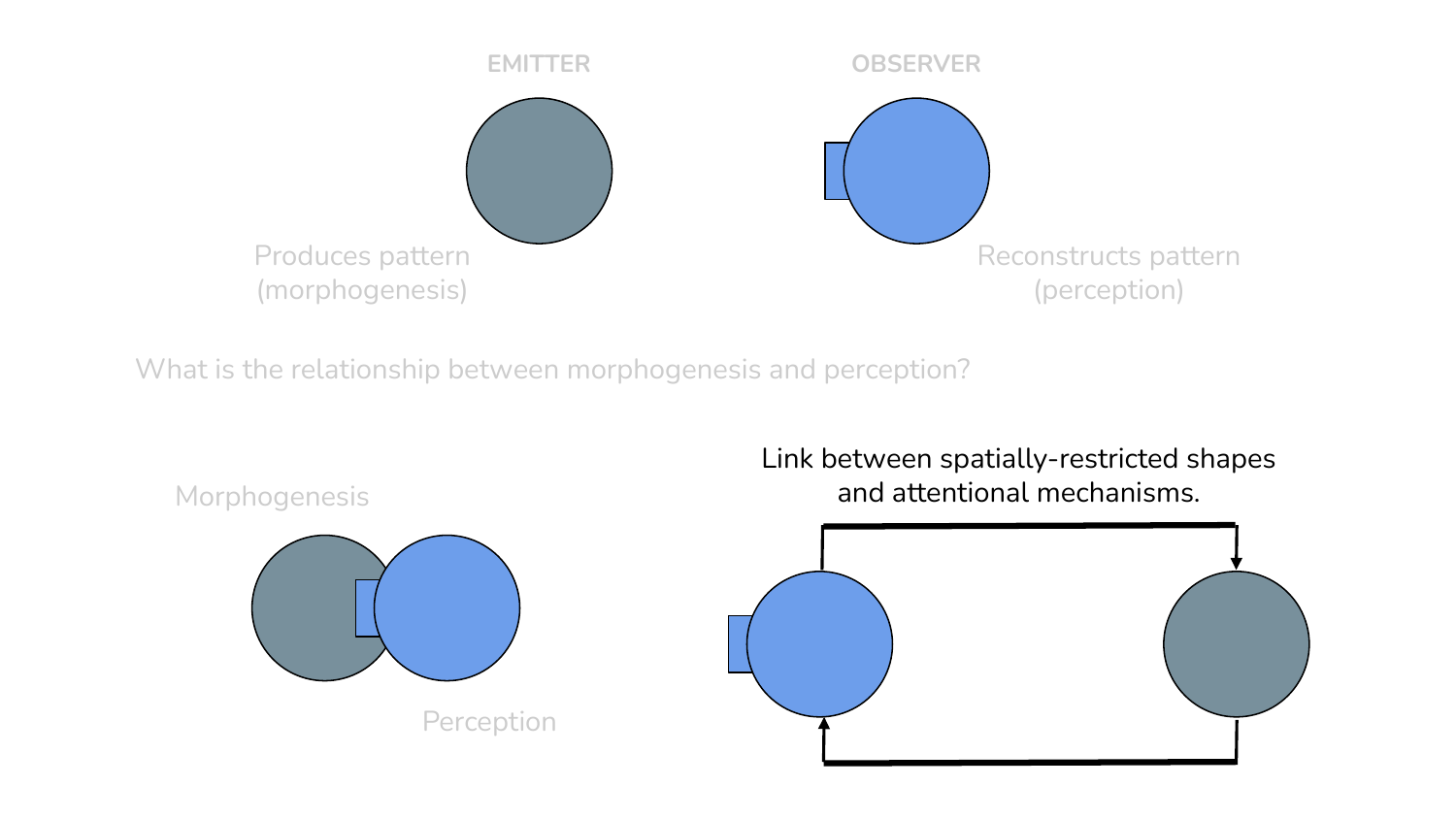

EMITTER
OBSERVER

Produces pattern
(morphogenesis)
Reconstructs pattern
(perception)
What is the relationship between morphogenesis and perception?
Link between spatially-restricted shapes and attentional mechanisms.
Morphogenesis

Perception